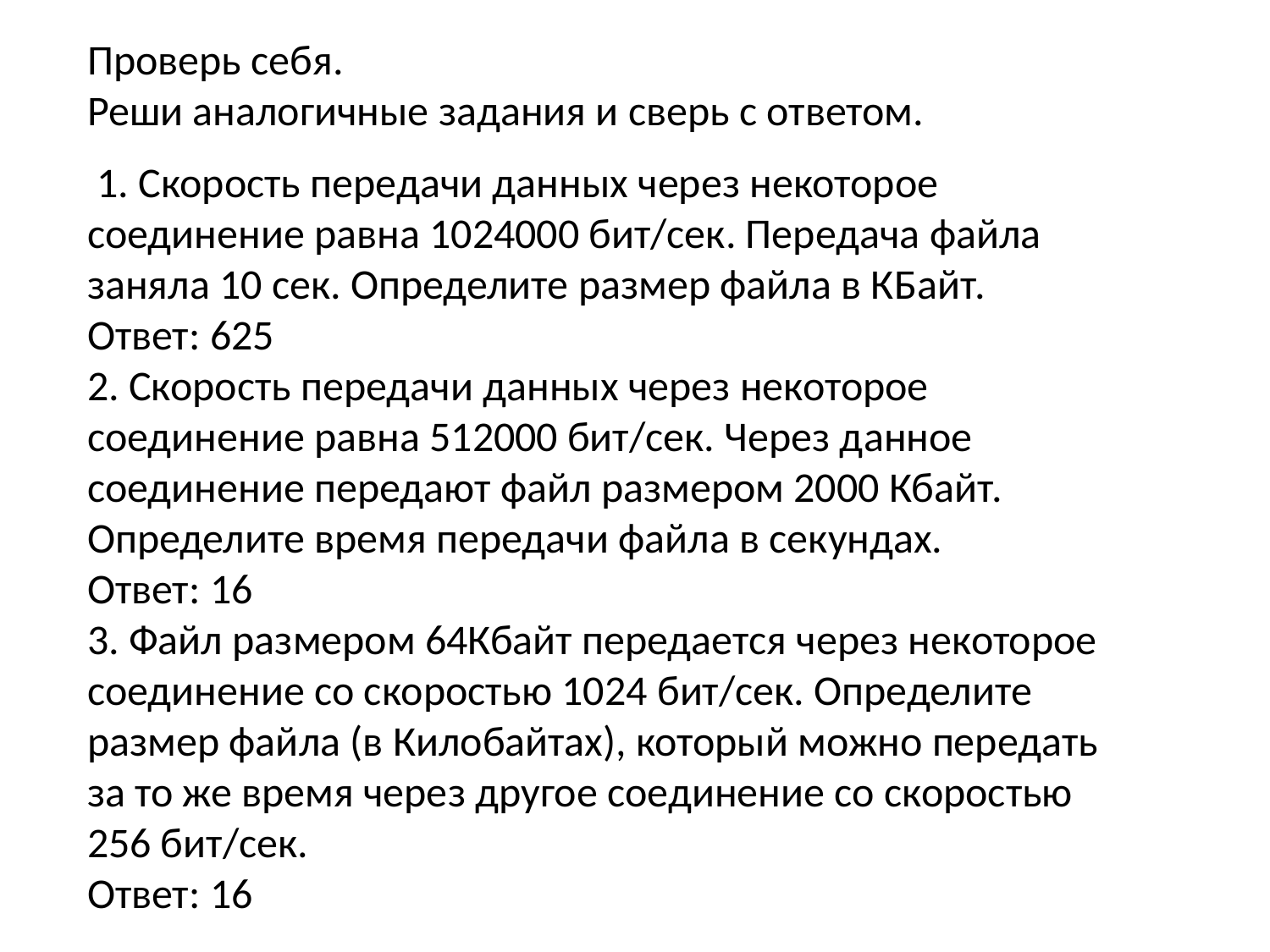

Проверь себя.
Реши аналогичные задания и сверь с ответом.
 1. Скорость передачи данных через некоторое соединение равна 1024000 бит/сек. Передача файла заняла 10 сек. Определите размер файла в КБайт.
Ответ: 625
2. Скорость передачи данных через некоторое соединение равна 512000 бит/сек. Через данное соединение передают файл размером 2000 Кбайт. Определите время передачи файла в секундах.
Ответ: 16
3. Файл размером 64Кбайт передается через некоторое соединение со скоростью 1024 бит/сек. Определите размер файла (в Килобайтах), который можно передать за то же время через другое соединение со скоростью 256 бит/сек.
Ответ: 16